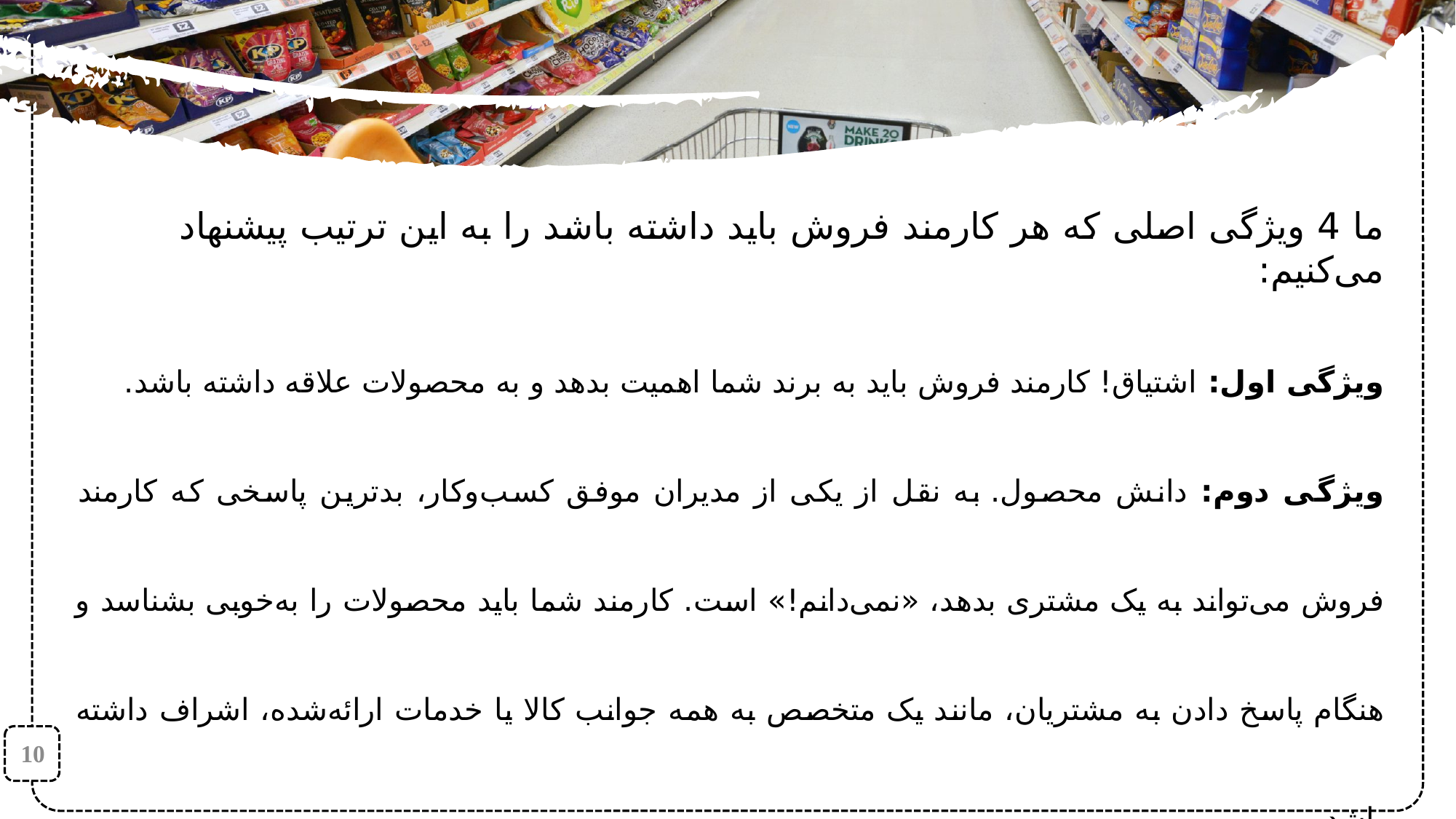

ما 4 ویژگی اصلی که هر کارمند فروش باید داشته باشد را به این ترتیب پیشنهاد می‌کنیم:
ویژگی اول: اشتیاق! کارمند فروش باید به برند شما اهمیت بدهد و به محصولات علاقه داشته باشد.
ویژگی دوم: دانش محصول. به نقل از یکی از مدیران موفق کسب‌وکار، بدترین پاسخی که کارمند فروش می‌تواند به یک مشتری بدهد، «نمی‌دانم!» است. کارمند شما باید محصولات را به‌خوبی بشناسد و هنگام پاسخ دادن به مشتریان، مانند یک متخصص به همه جوانب کالا یا خدمات ارائه‌شده، اشراف داشته باشد.
10